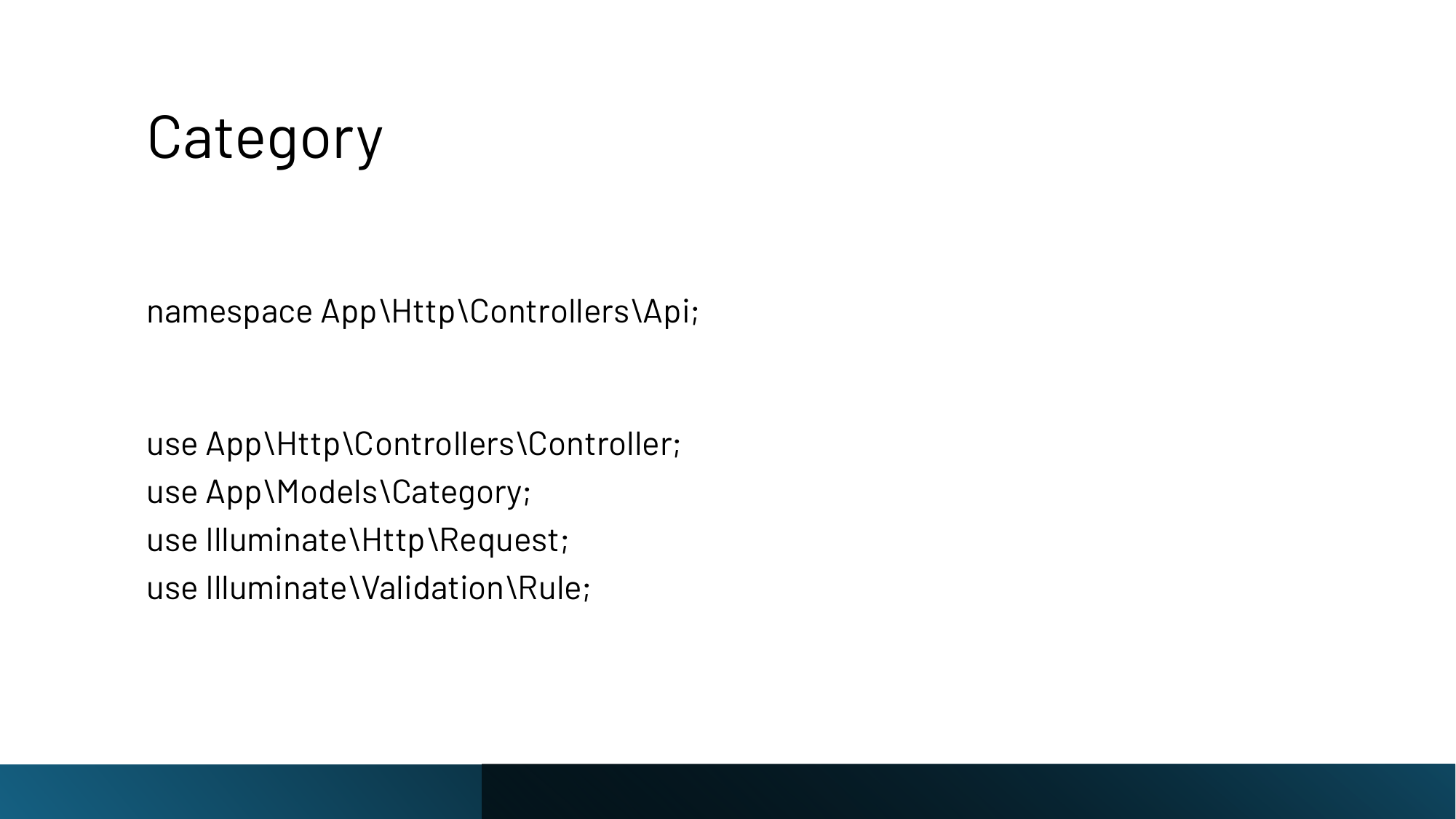

# Category
namespace App\Http\Controllers\Api;

use App\Http\Controllers\Controller;
use App\Models\Category;
use Illuminate\Http\Request;
use Illuminate\Validation\Rule;